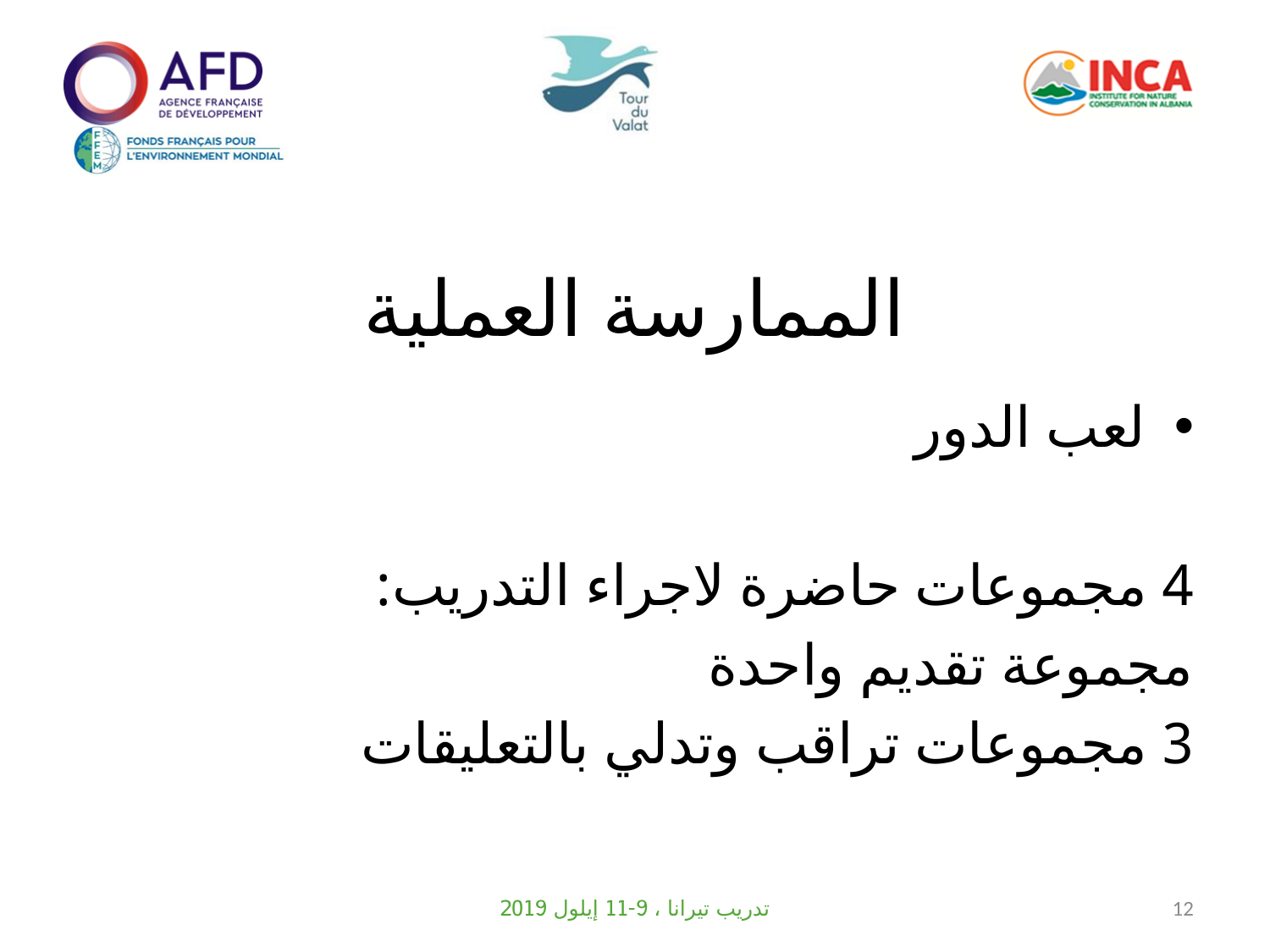

الممارسة العملية
لعب الدور

4 مجموعات حاضرة لاجراء التدريب:
مجموعة تقديم واحدة
3 مجموعات تراقب وتدلي بالتعليقات
تدريب تيرانا ، 9-11 إيلول 2019
12